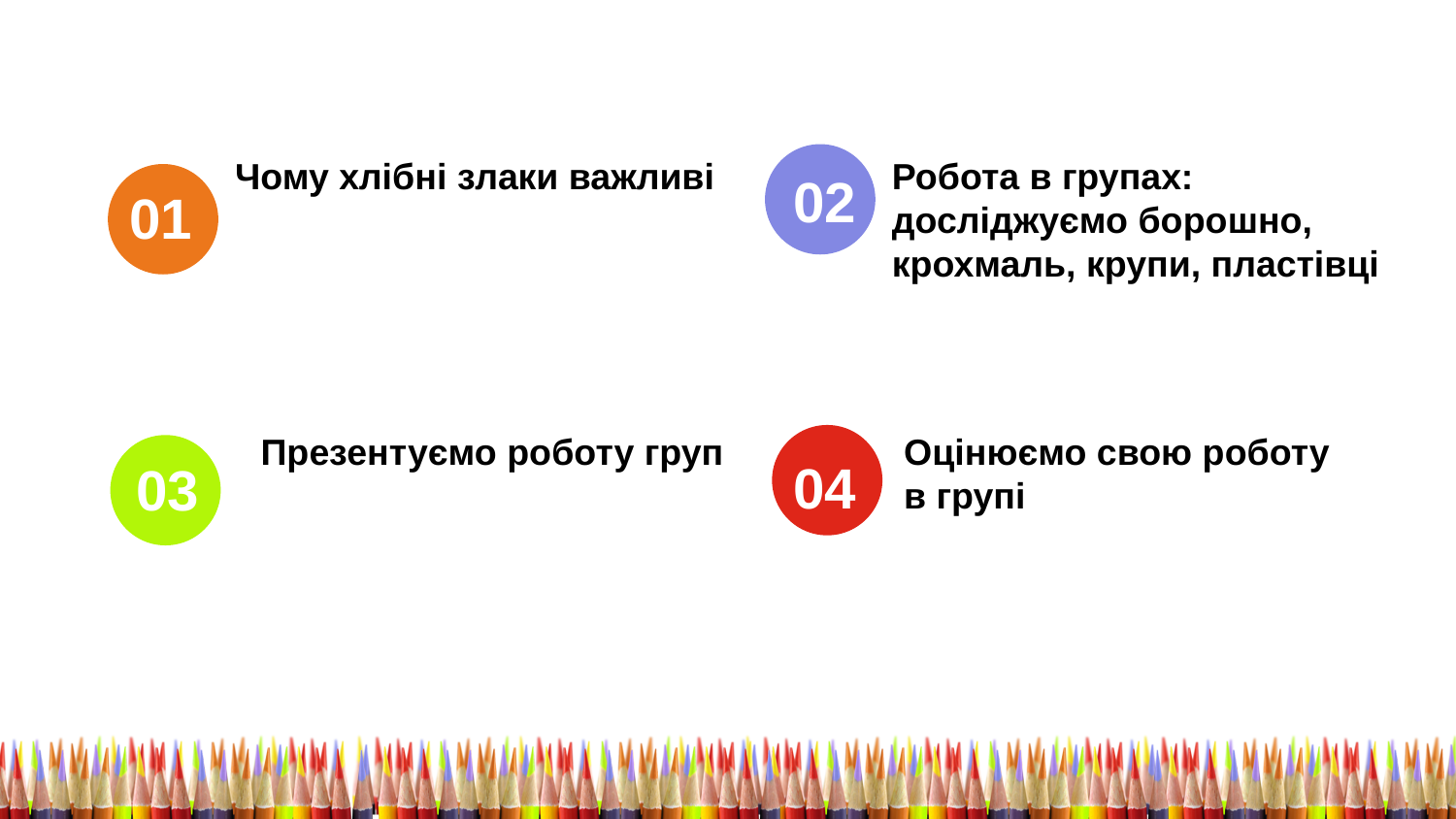

Робота в групах:
досліджуємо борошно,
крохмаль, крупи, пластівці
Чому хлібні злаки важливі

02
01
Презентуємо роботу груп
Оцінюємо свою роботу
в групі

04
03